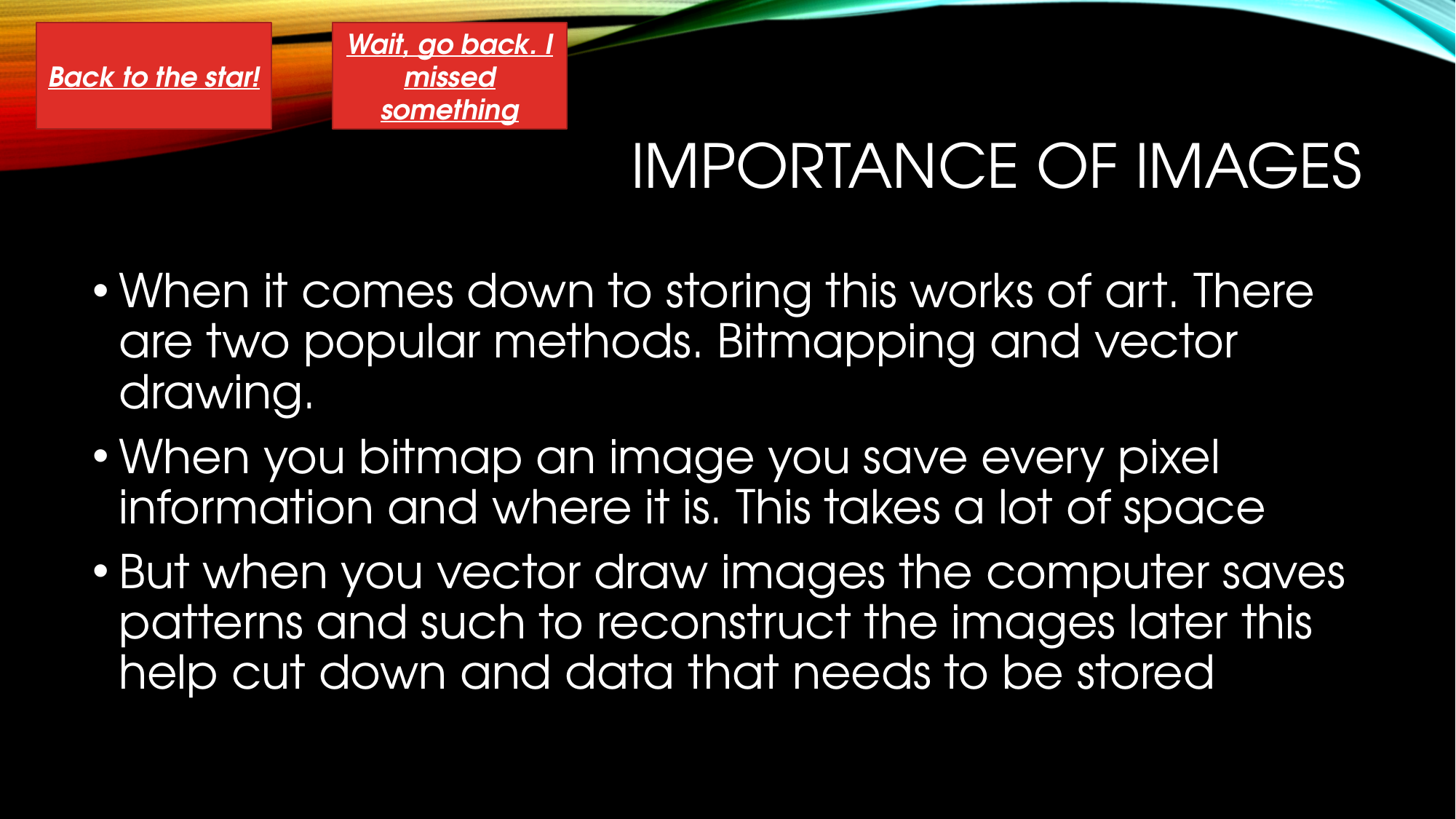

Back to the star!
Wait, go back. I missed something
# Importance of images
When it comes down to storing this works of art. There are two popular methods. Bitmapping and vector drawing.
When you bitmap an image you save every pixel information and where it is. This takes a lot of space
But when you vector draw images the computer saves patterns and such to reconstruct the images later this help cut down and data that needs to be stored